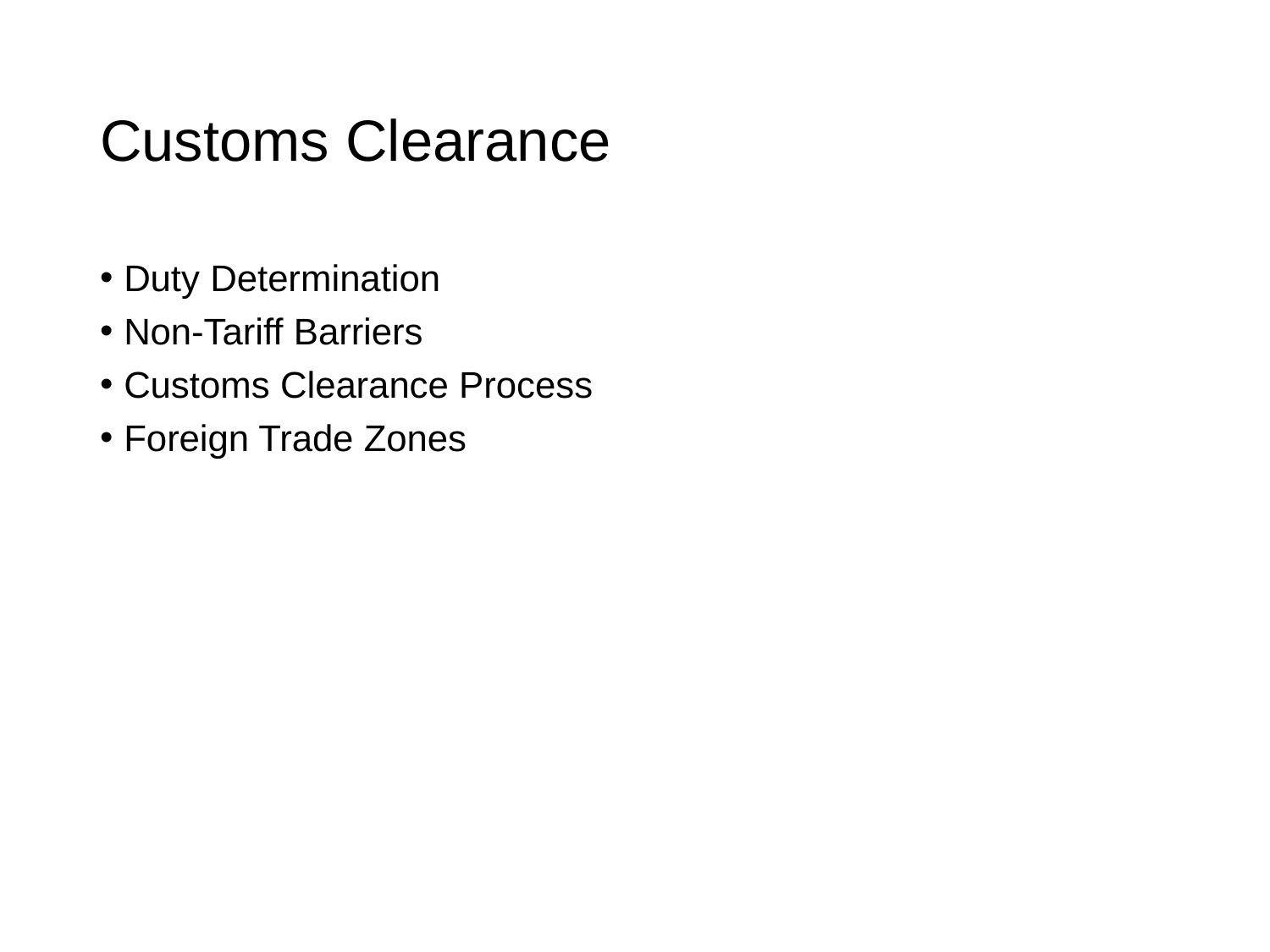

# Customs Clearance
Duty Determination
Non-Tariff Barriers
Customs Clearance Process
Foreign Trade Zones